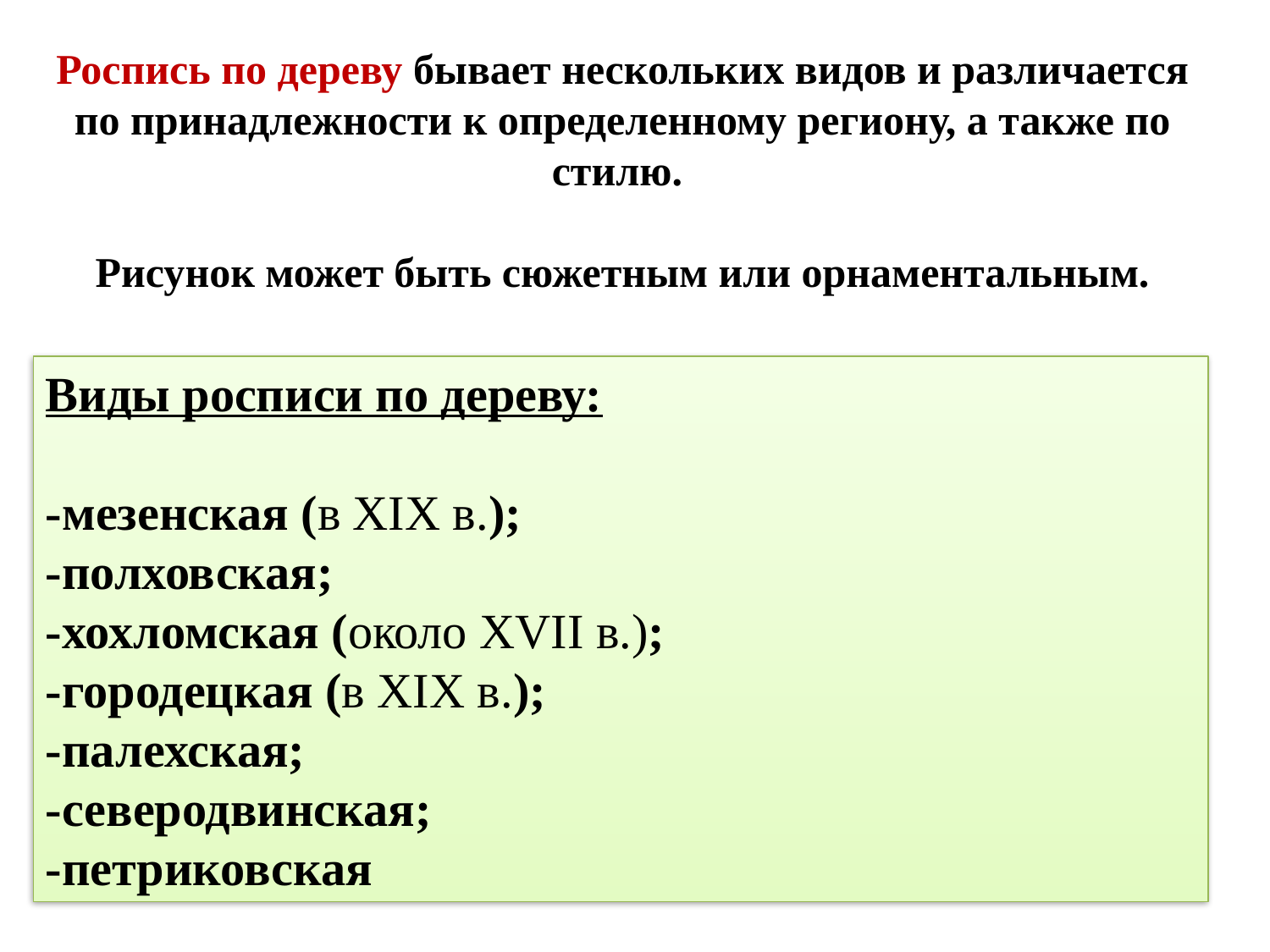

Роспись по дереву бывает нескольких видов и различается по принадлежности к определенному региону, а также по стилю.

Рисунок может быть сюжетным или орнаментальным.
Виды росписи по дереву:

-мезенская (в XIX в.);
-полховская;
-хохломская (около XVII в.);
-городецкая (в XIX в.);
-палехская;
-северодвинская;
-петриковская